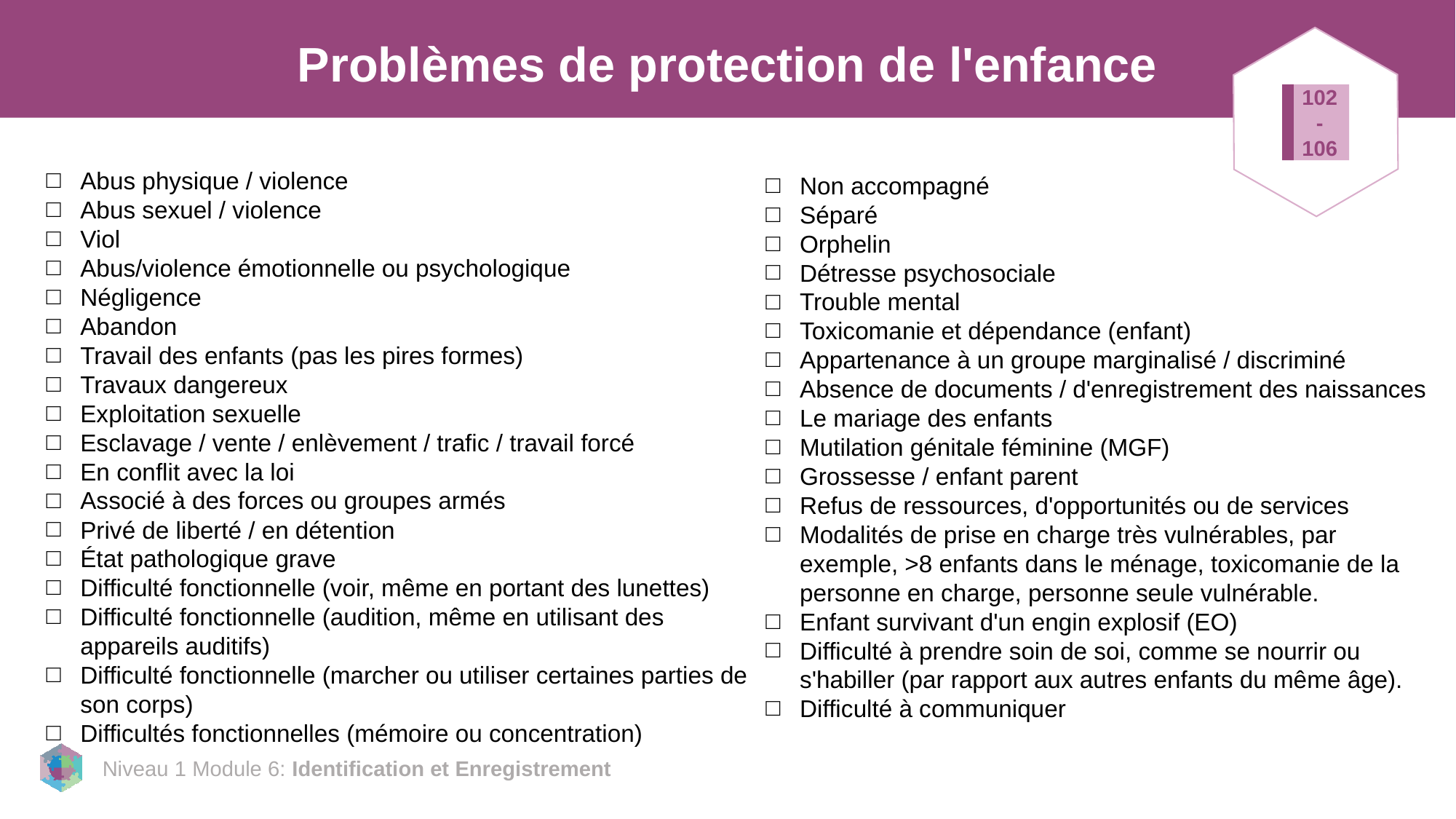

102-
106

# Problèmes de protection de l'enfance
Abus physique / violence
Abus sexuel / violence
Viol
Abus/violence émotionnelle ou psychologique
Négligence
Abandon
Travail des enfants (pas les pires formes)
Travaux dangereux
Exploitation sexuelle
Esclavage / vente / enlèvement / trafic / travail forcé
En conflit avec la loi
Associé à des forces ou groupes armés
Privé de liberté / en détention
État pathologique grave
Difficulté fonctionnelle (voir, même en portant des lunettes)
Difficulté fonctionnelle (audition, même en utilisant des appareils auditifs)
Difficulté fonctionnelle (marcher ou utiliser certaines parties de son corps)
Difficultés fonctionnelles (mémoire ou concentration)
Non accompagné
Séparé
Orphelin
Détresse psychosociale
Trouble mental
Toxicomanie et dépendance (enfant)
Appartenance à un groupe marginalisé / discriminé
Absence de documents / d'enregistrement des naissances
Le mariage des enfants
Mutilation génitale féminine (MGF)
Grossesse / enfant parent
Refus de ressources, d'opportunités ou de services
Modalités de prise en charge très vulnérables, par exemple, >8 enfants dans le ménage, toxicomanie de la personne en charge, personne seule vulnérable.
Enfant survivant d'un engin explosif (EO)
Difficulté à prendre soin de soi, comme se nourrir ou s'habiller (par rapport aux autres enfants du même âge).
Difficulté à communiquer